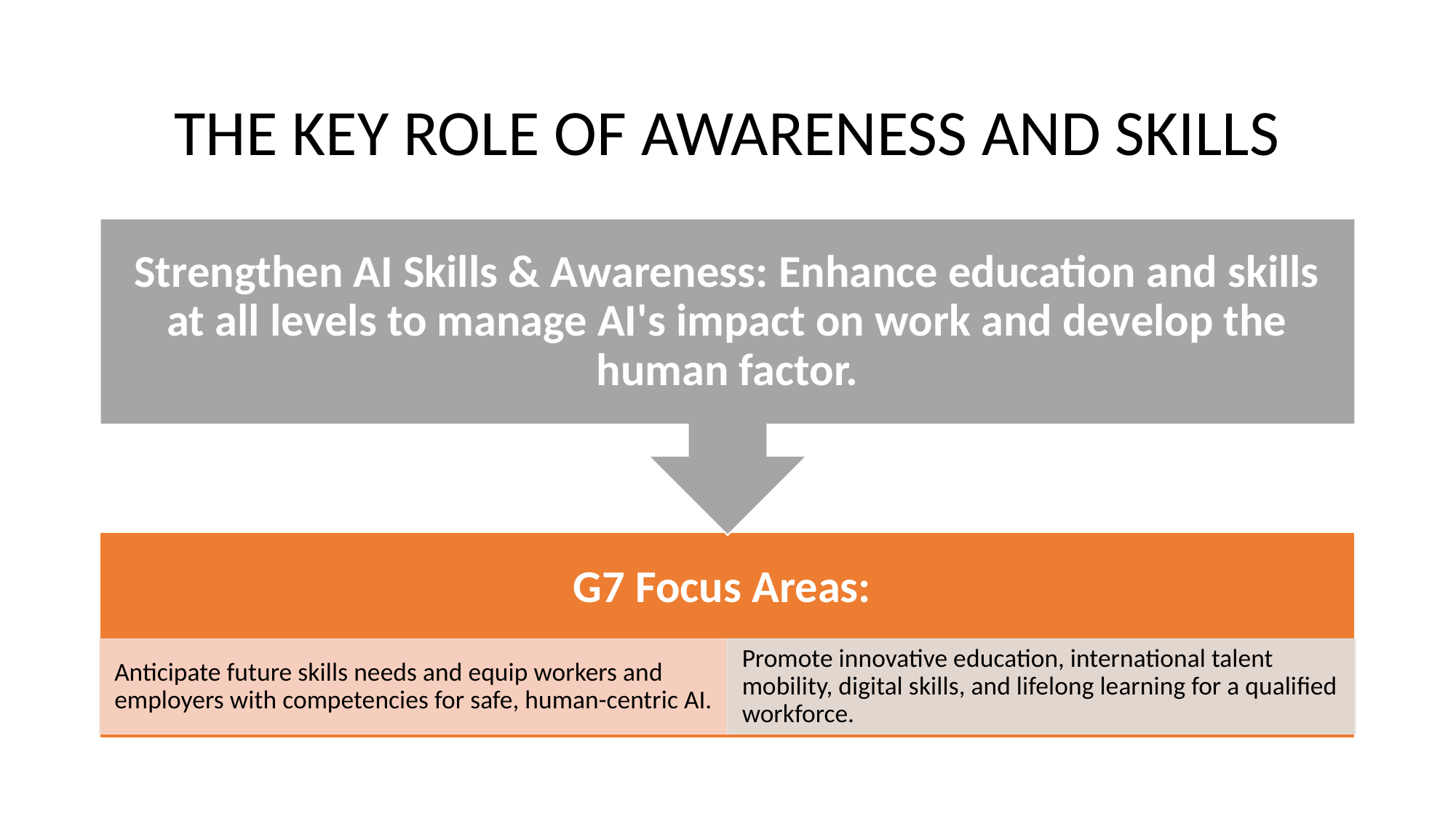

# THE KEY ROLE OF AWARENESS AND SKILLS
G7 Focus Areas:
Anticipate future skills needs and equip workers and employers with competencies for safe, human-centric AI.
Promote innovative education, international talent mobility, digital skills, and lifelong learning for a qualified workforce.
Strengthen AI Skills & Awareness: Enhance education and skills at all levels to manage AI's impact on work and develop the human factor.